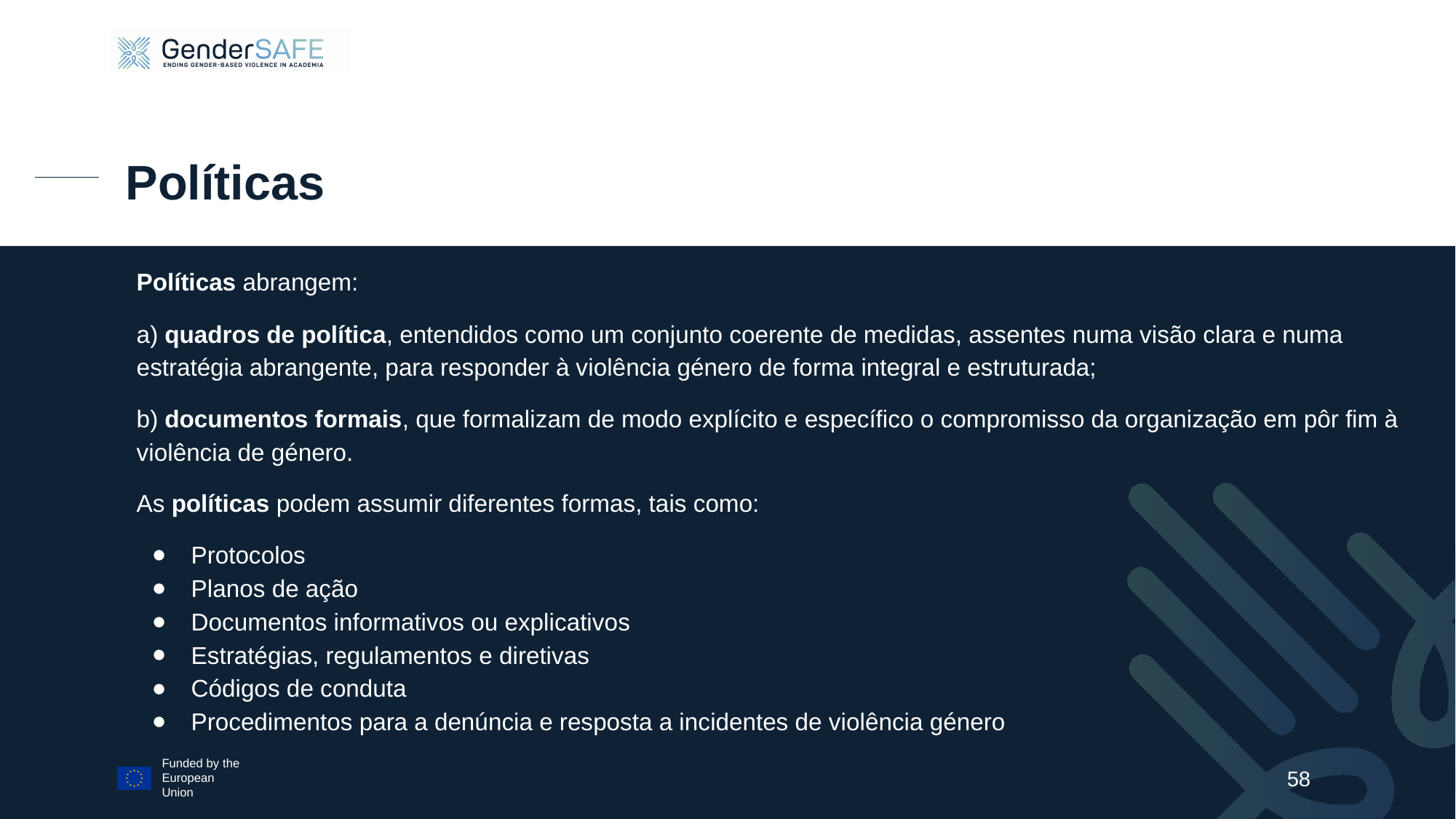

# Políticas
Políticas abrangem:
a) quadros de política, entendidos como um conjunto coerente de medidas, assentes numa visão clara e numa estratégia abrangente, para responder à violência género de forma integral e estruturada;
b) documentos formais, que formalizam de modo explícito e específico o compromisso da organização em pôr fim à violência de género.
As políticas podem assumir diferentes formas, tais como:
Protocolos
Planos de ação
Documentos informativos ou explicativos
Estratégias, regulamentos e diretivas
Códigos de conduta
Procedimentos para a denúncia e resposta a incidentes de violência género